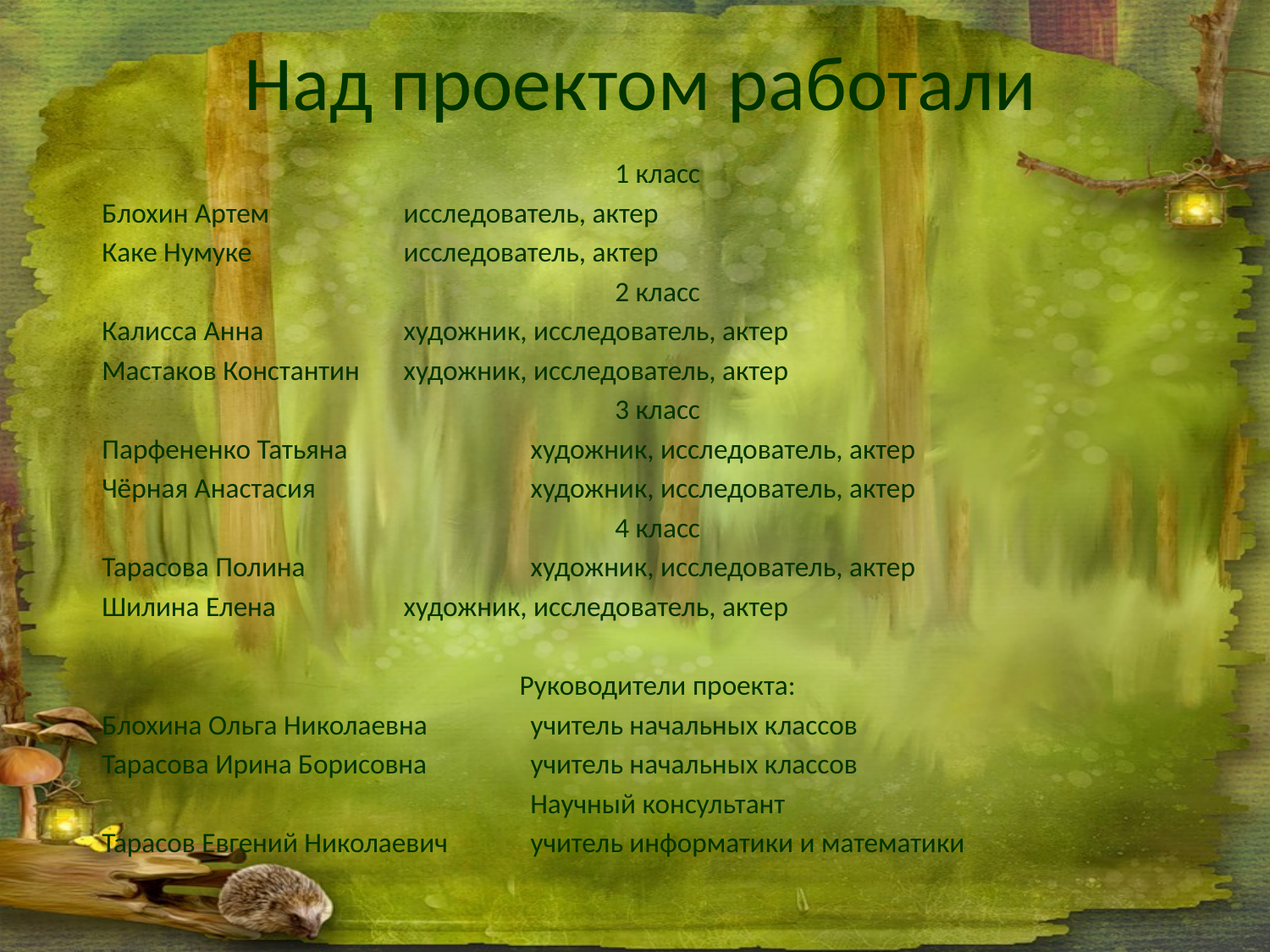

# Над проектом работали
1 класс
Блохин Артем		исследователь, актер
Каке Нумуке 		исследователь, актер
2 класс
Калисса Анна		художник, исследователь, актер
Мастаков Константин	художник, исследователь, актер
3 класс
Парфененко Татьяна		художник, исследователь, актер
Чёрная Анастасия		художник, исследователь, актер
4 класс
Тарасова Полина		художник, исследователь, актер
Шилина Елена		художник, исследователь, актер

Руководители проекта:
Блохина Ольга Николаевна 	учитель начальных классов
Тарасова Ирина Борисовна 	учитель начальных классов
Научный консультант
Тарасов Евгений Николаевич	учитель информатики и математики